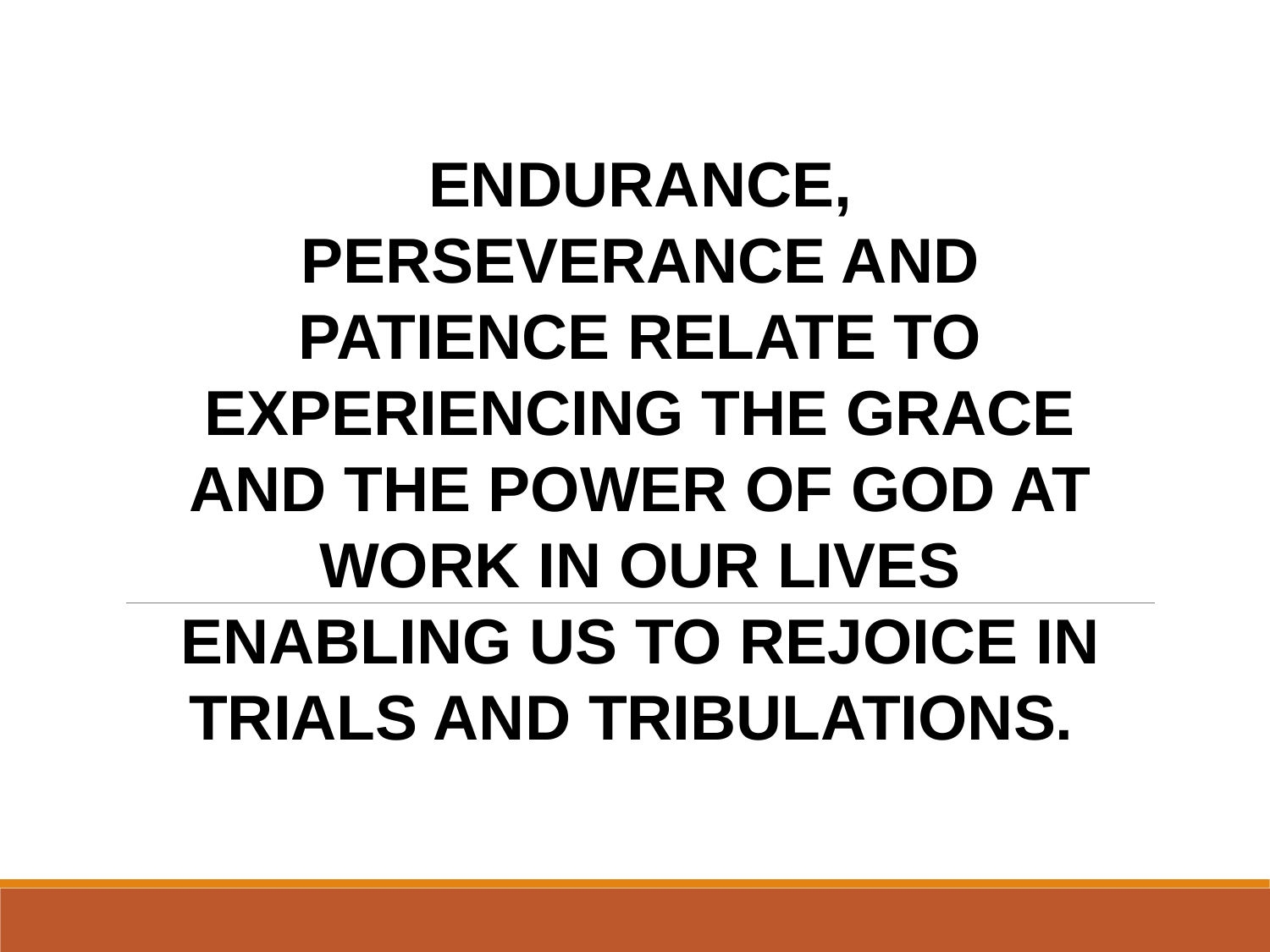

ENDURANCE, PERSEVERANCE AND PATIENCE RELATE TO EXPERIENCING THE GRACE AND THE POWER OF GOD AT WORK IN OUR LIVES ENABLING US TO REJOICE IN TRIALS AND TRIBULATIONS.